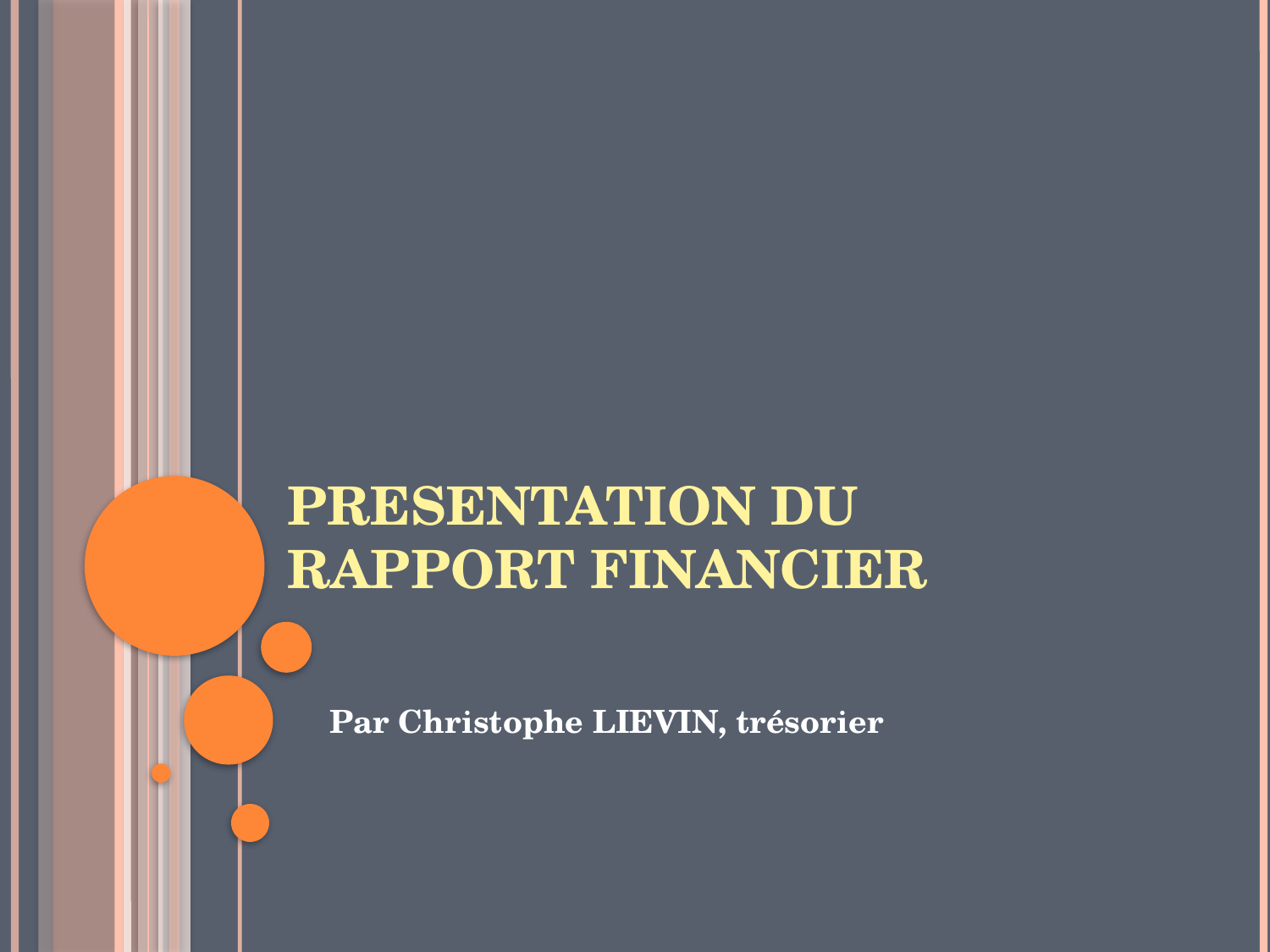

# PRESENTATION DU RAPPORT FINANCIER
Par Christophe LIEVIN, trésorier